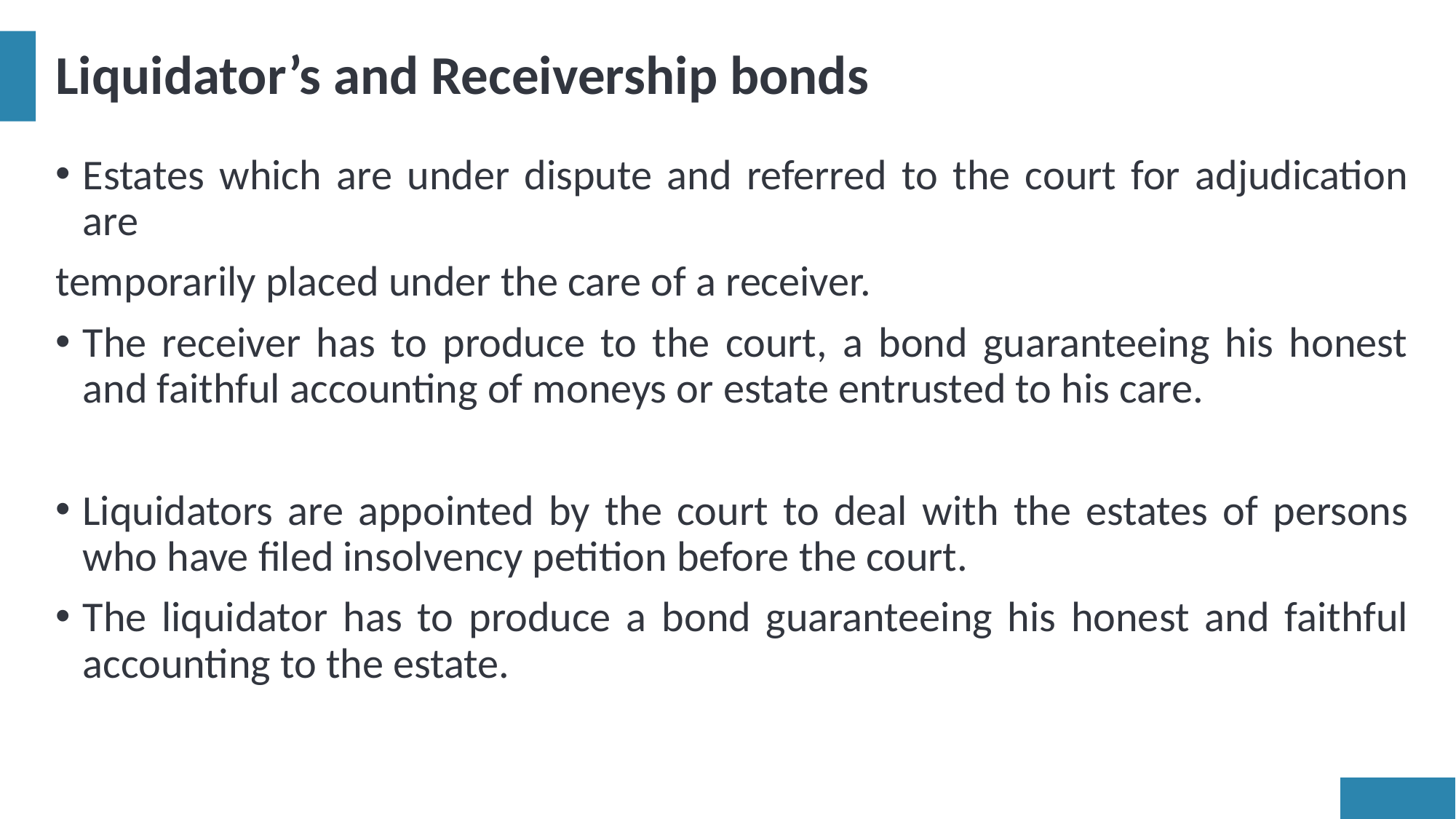

# Liquidator’s and Receivership bonds
Estates which are under dispute and referred to the court for adjudication are
temporarily placed under the care of a receiver.
The receiver has to produce to the court, a bond guaranteeing his honest and faithful accounting of moneys or estate entrusted to his care.

Liquidators are appointed by the court to deal with the estates of persons who have filed insolvency petition before the court.
The liquidator has to produce a bond guaranteeing his honest and faithful accounting to the estate.